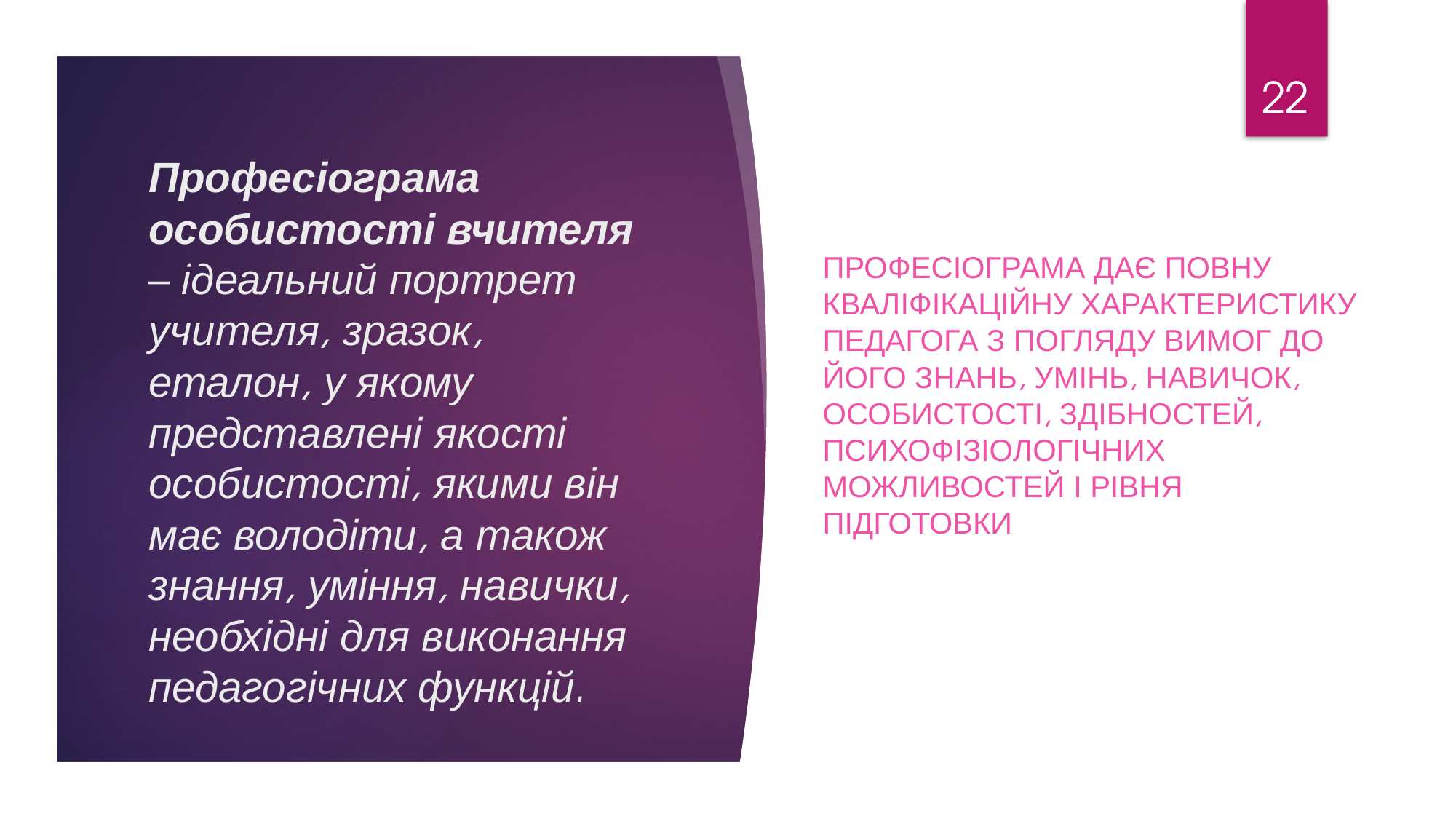

22
Професіограма дає повну кваліфікаційну характеристику педагога з погляду вимог до його знань, умінь, навичок, особистості, здібностей, психофізіологічних можливостей і рівня підготовки
# Професіограма особистості вчителя – ідеальний портрет учителя, зразок, еталон, у якому представлені якості особистості, якими він має володіти, а також знання, уміння, навички, необхідні для виконання педагогічних функцій.